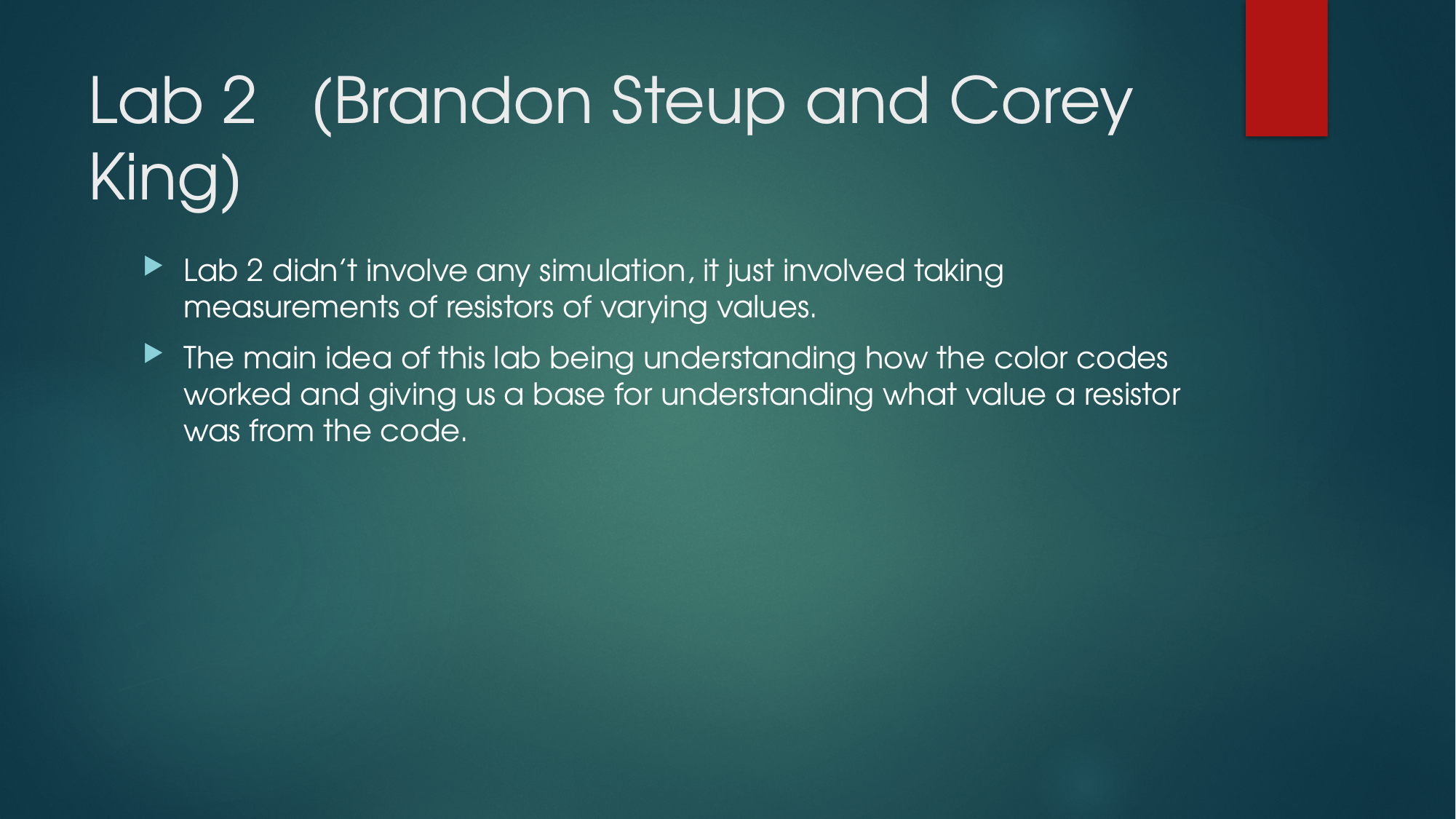

# Lab 2   (Brandon Steup and Corey King)
Lab 2 didn’t involve any simulation, it just involved taking measurements of resistors of varying values.
The main idea of this lab being understanding how the color codes worked and giving us a base for understanding what value a resistor was from the code.